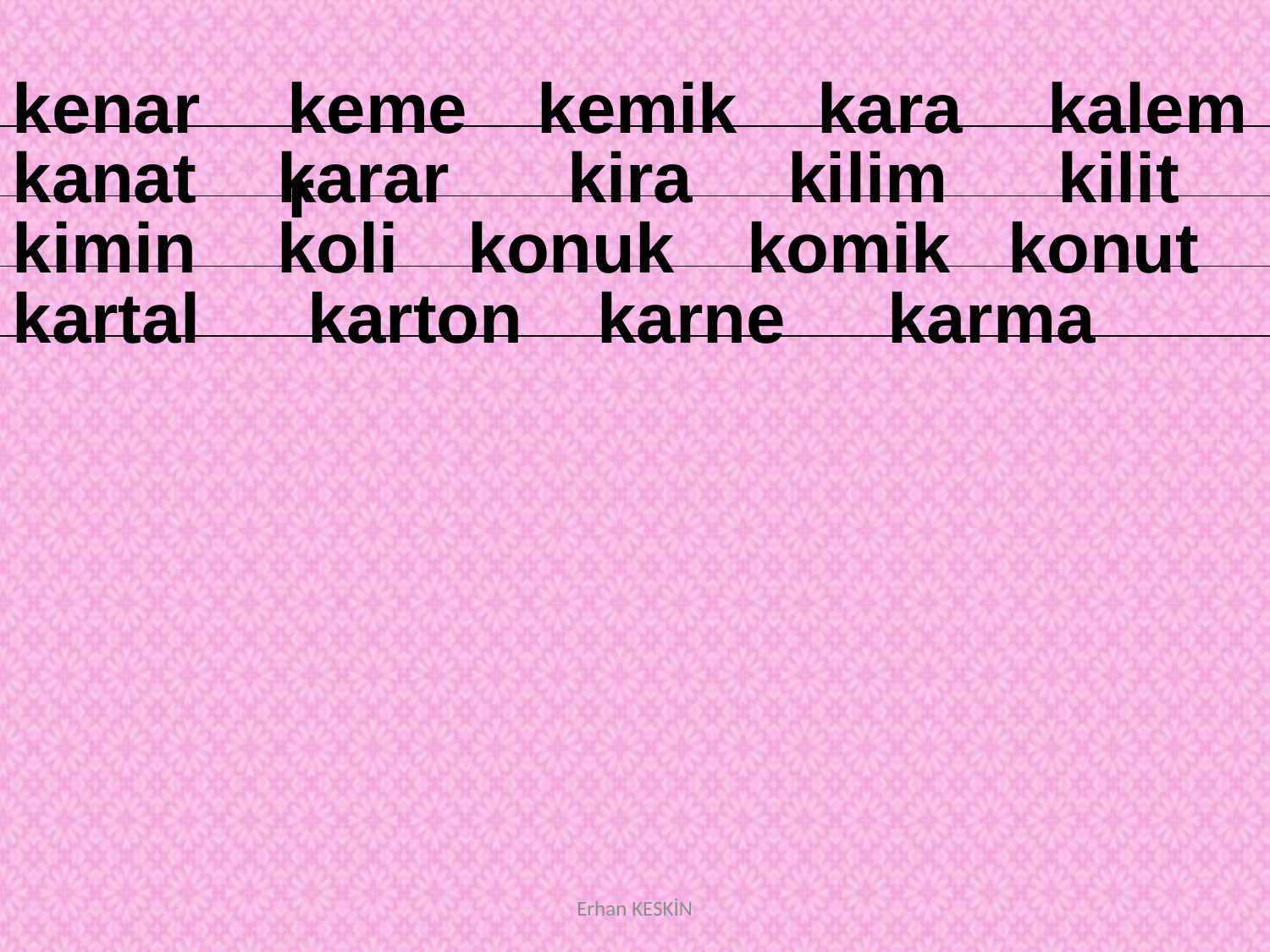

kenar
kemer
kemik
kara
kalem
kanat
karar
kira
kilim
kilit
kimin
koli
konuk
komik
konut
kartal
karton
karne
karma
Erhan KESKİN